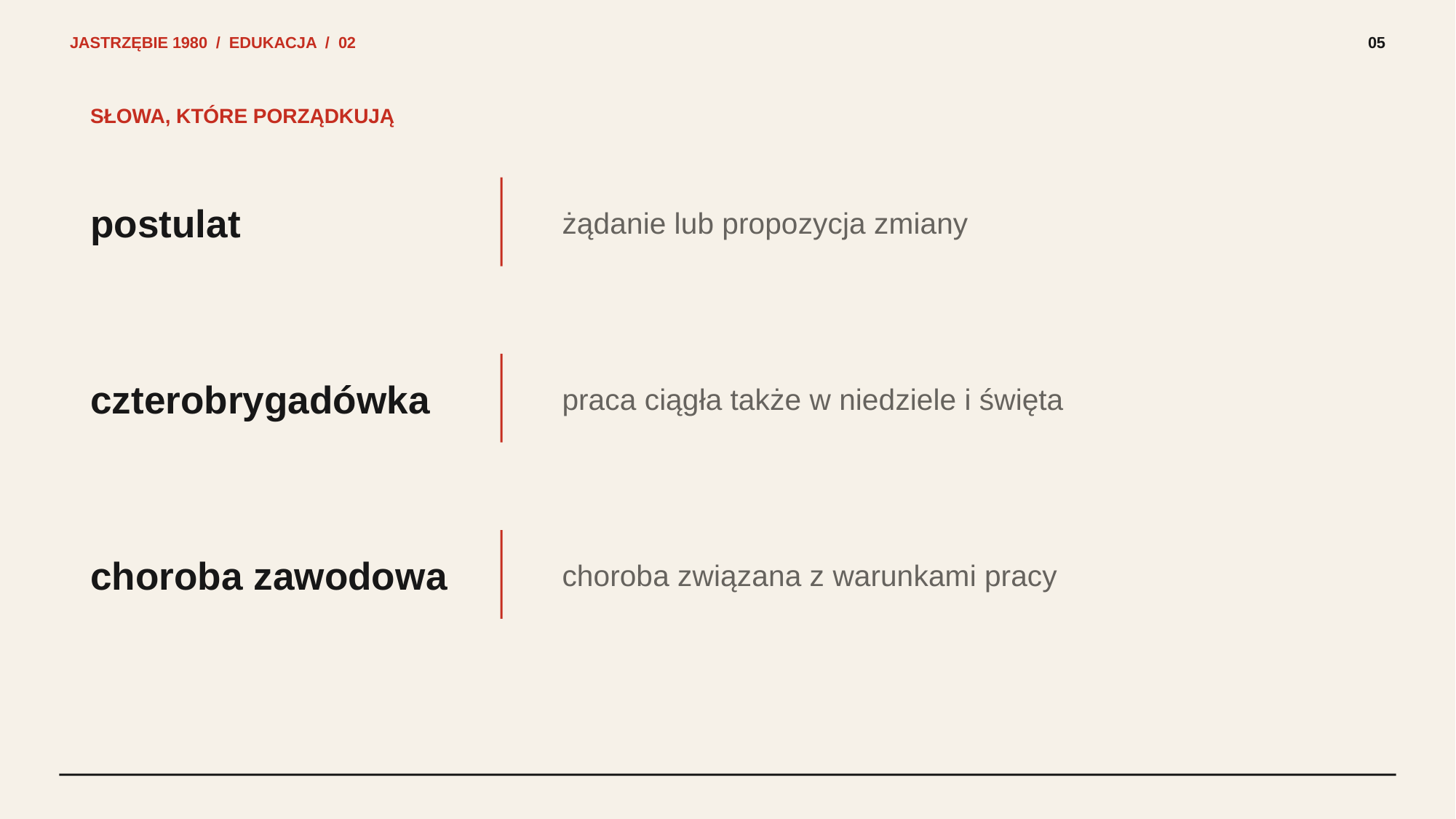

JASTRZĘBIE 1980  /  EDUKACJA  /  02
05
SŁOWA, KTÓRE PORZĄDKUJĄ
postulat
żądanie lub propozycja zmiany

czterobrygadówka
praca ciągła także w niedziele i święta

choroba zawodowa
choroba związana z warunkami pracy